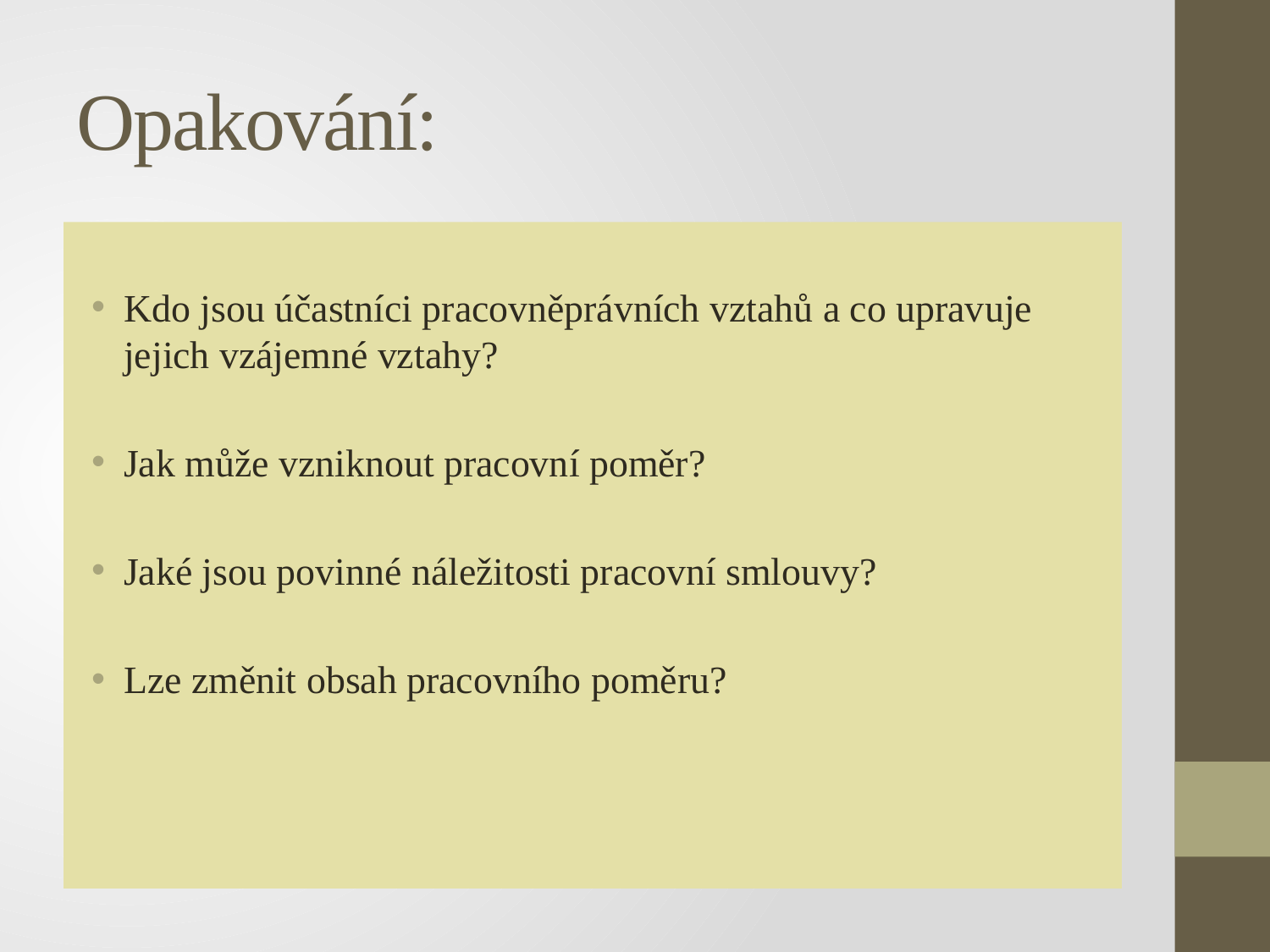

# Opakování:

Kdo jsou účastníci pracovněprávních vztahů a co upravuje jejich vzájemné vztahy?

Jak může vzniknout pracovní poměr?

Jaké jsou povinné náležitosti pracovní smlouvy?

Lze změnit obsah pracovního poměru?